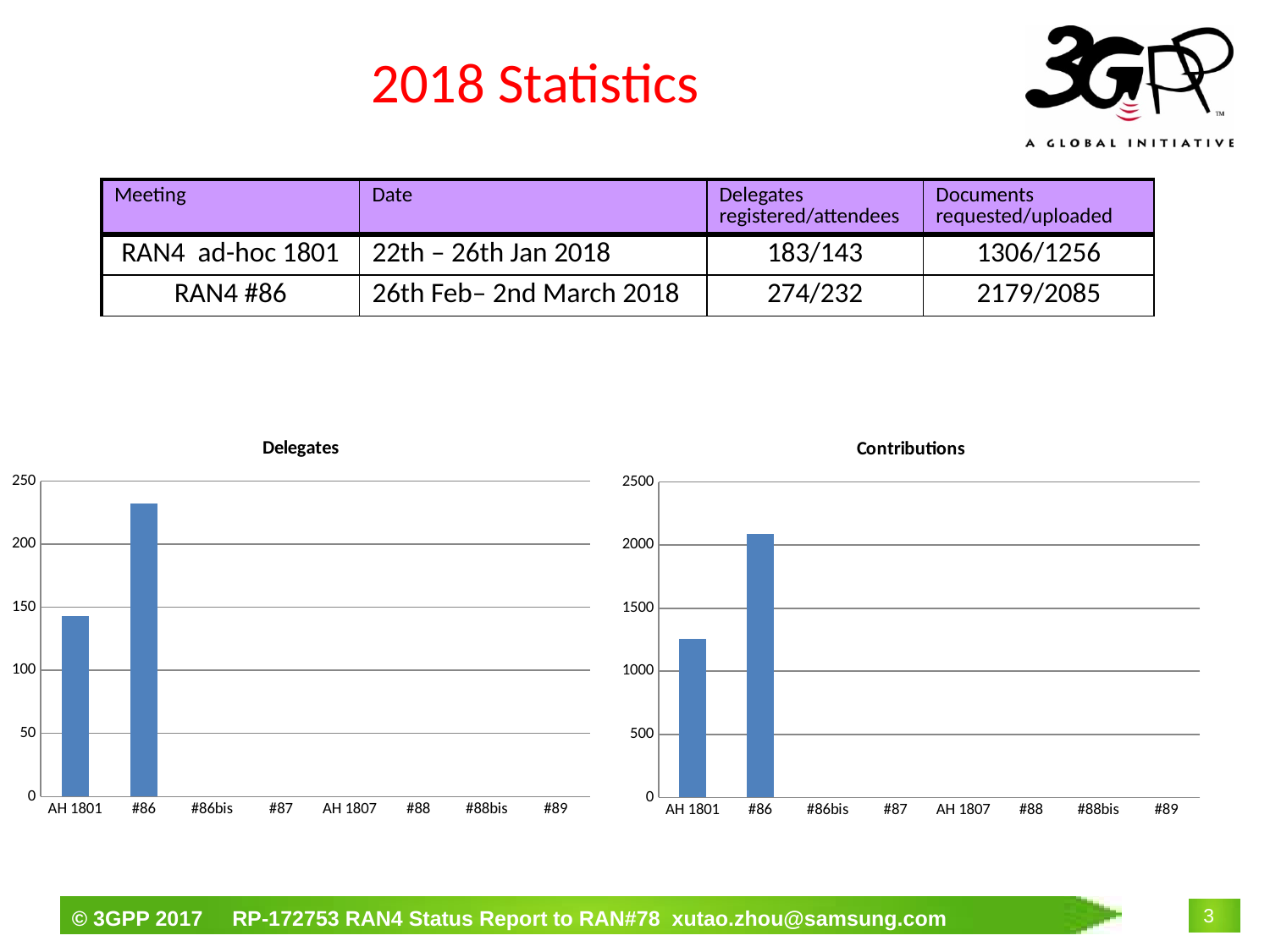

# 2018 Statistics
| Meeting | Date | Delegates registered/attendees | Documents requested/uploaded |
| --- | --- | --- | --- |
| RAN4 ad-hoc 1801 | 22th – 26th Jan 2018 | 183/143 | 1306/1256 |
| RAN4 #86 | 26th Feb– 2nd March 2018 | 274/232 | 2179/2085 |

### Chart:

| Category | Delegates |
|---|---|
| AH 1801 | 143.0 |
| #86 | 232.0 |
| #86bis | None |
| #87 | None |
| AH 1807 | None |
| #88 | None |
| #88bis | None |
| #89 | None |

### Chart:

| Category | Contributions |
|---|---|
| AH 1801 | 1256.0 |
| #86 | 2085.0 |
| #86bis | None |
| #87 | None |
| AH 1807 | None |
| #88 | None |
| #88bis | None |
| #89 | None |